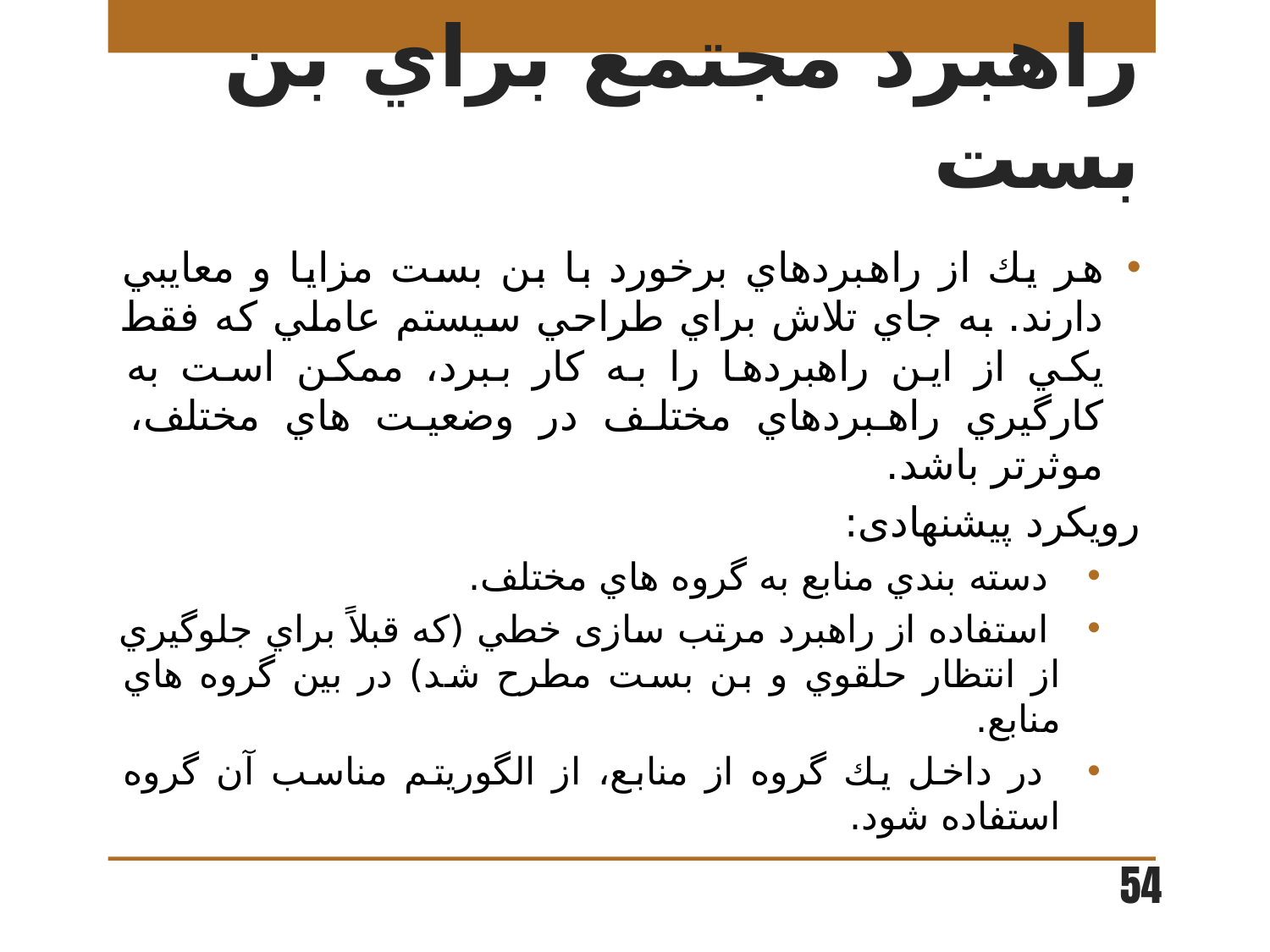

# راهبرد مجتمع براي بن بست
هر يك از راهبردهاي برخورد با بن بست مزايا و معايبي دارند. به جاي تلاش براي طراحي سيستم عاملي كه فقط يكي از اين راهبردها را به كار ببرد، ممكن است به كارگيري راهبردهاي مختلف در وضعيت هاي مختلف، موثرتر باشد.
رویکرد پیشنهادی:
 دسته بندي منابع به گروه هاي مختلف.
 استفاده از راهبرد مرتب سازی خطي (كه قبلاً براي جلوگيري از انتظار حلقوي و بن بست مطرح شد) در بين گروه هاي منابع.
 در داخل يك گروه از منابع، از الگوريتم مناسب آن گروه استفاده شود.
54